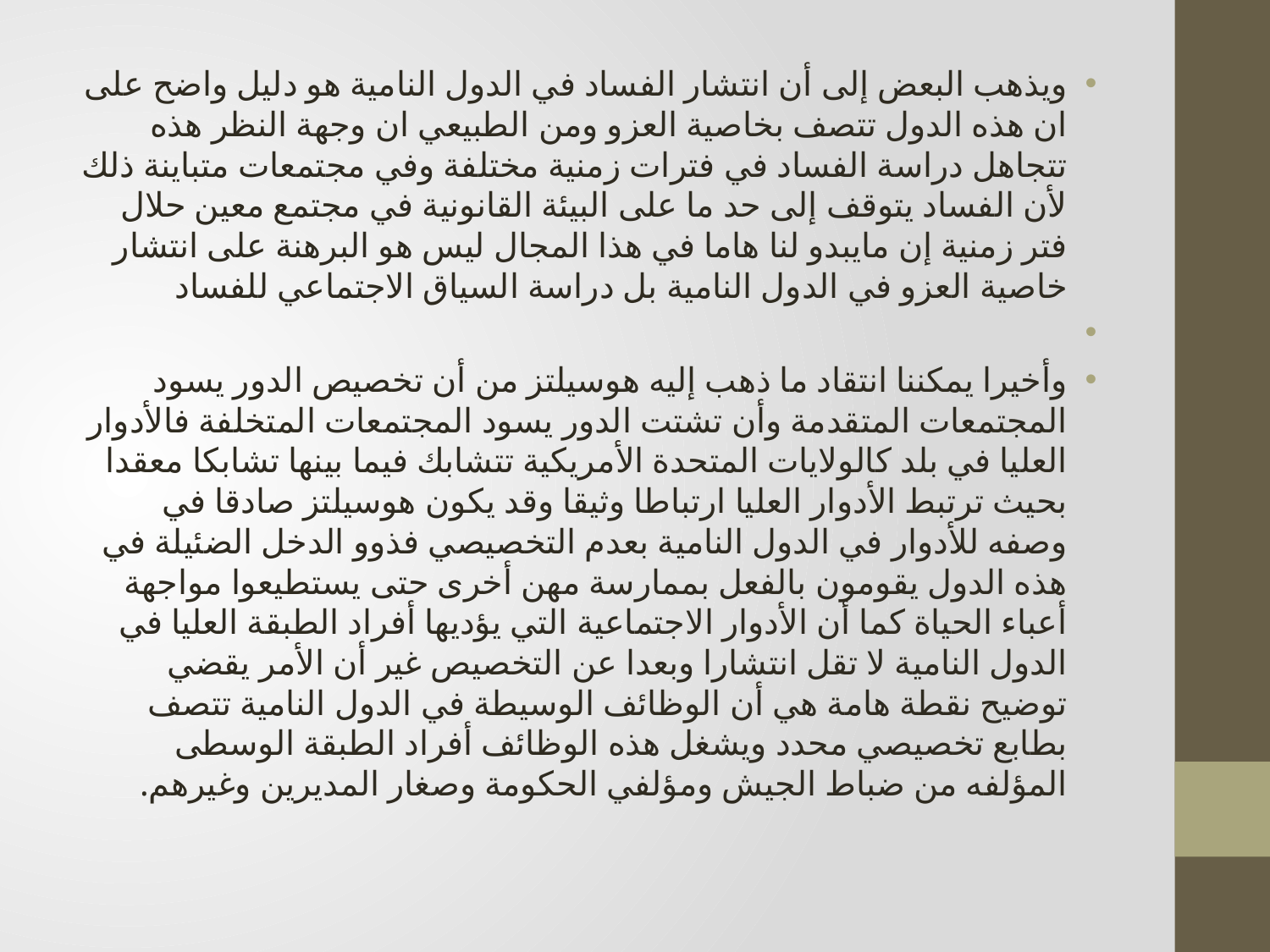

ويذهب البعض إلى أن انتشار الفساد في الدول النامية هو دليل واضح على ان هذه الدول تتصف بخاصية العزو ومن الطبيعي ان وجهة النظر هذه تتجاهل دراسة الفساد في فترات زمنية مختلفة وفي مجتمعات متباينة ذلك لأن الفساد يتوقف إلى حد ما على البيئة القانونية في مجتمع معين حلال فتر زمنية إن مايبدو لنا هاما في هذا المجال ليس هو البرهنة على انتشار خاصية العزو في الدول النامية بل دراسة السياق الاجتماعي للفساد

وأخيرا يمكننا انتقاد ما ذهب إليه هوسيلتز من أن تخصيص الدور يسود المجتمعات المتقدمة وأن تشتت الدور يسود المجتمعات المتخلفة فالأدوار العليا في بلد كالولايات المتحدة الأمريكية تتشابك فيما بينها تشابكا معقدا بحيث ترتبط الأدوار العليا ارتباطا وثيقا وقد يكون هوسيلتز صادقا في وصفه للأدوار في الدول النامية بعدم التخصيصي فذوو الدخل الضئيلة في هذه الدول يقومون بالفعل بممارسة مهن أخرى حتى يستطيعوا مواجهة أعباء الحياة كما أن الأدوار الاجتماعية التي يؤديها أفراد الطبقة العليا في الدول النامية لا تقل انتشارا وبعدا عن التخصيص غير أن الأمر يقضي توضيح نقطة هامة هي أن الوظائف الوسيطة في الدول النامية تتصف بطابع تخصيصي محدد ويشغل هذه الوظائف أفراد الطبقة الوسطى المؤلفه من ضباط الجيش ومؤلفي الحكومة وصغار المديرين وغيرهم.